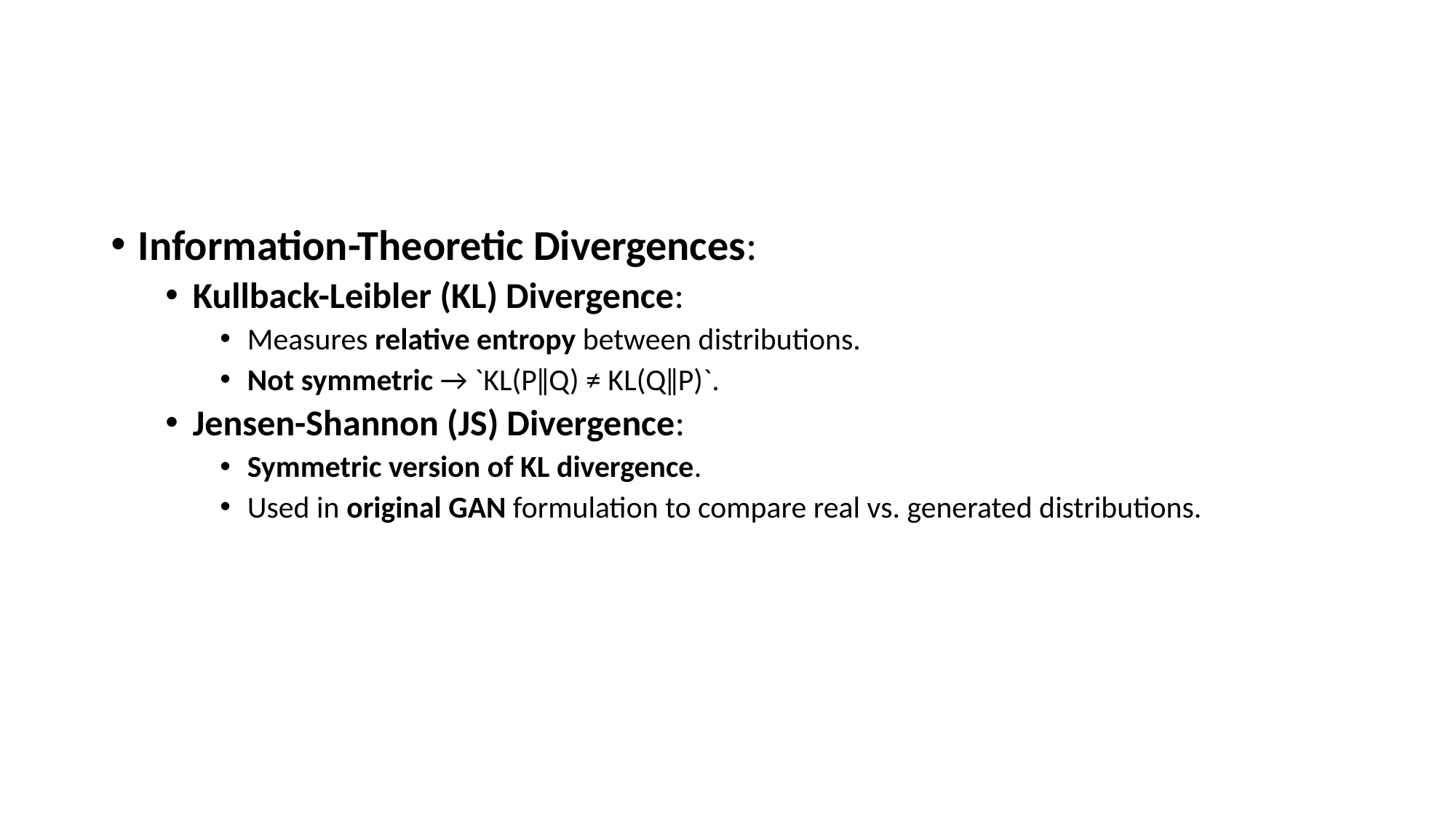

#
Information-Theoretic Divergences:
Kullback-Leibler (KL) Divergence:
Measures relative entropy between distributions.
Not symmetric → `KL(P‖Q) ≠ KL(Q‖P)`.
Jensen-Shannon (JS) Divergence:
Symmetric version of KL divergence.
Used in original GAN formulation to compare real vs. generated distributions.